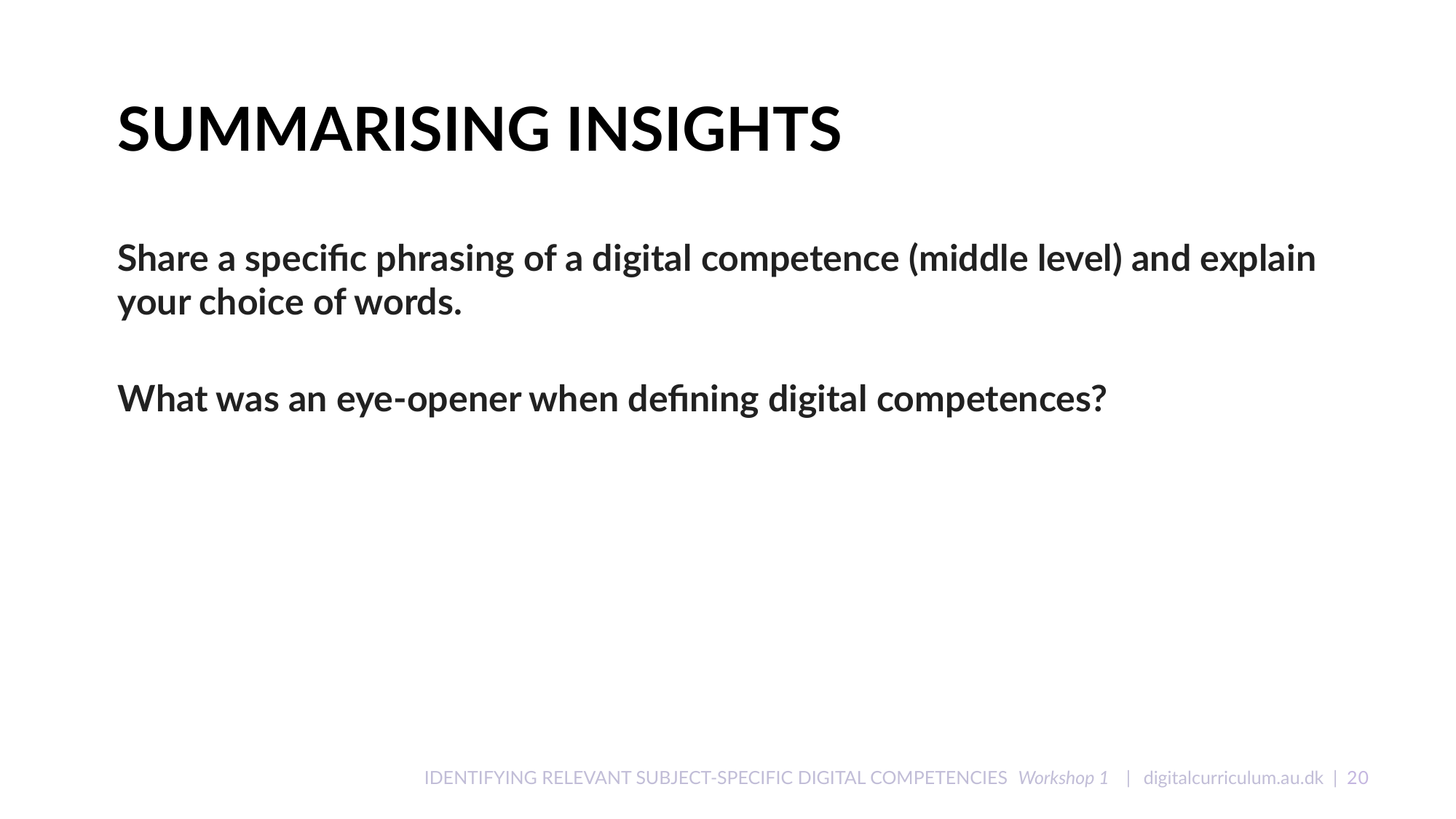

# Summarising insights
Share a specific phrasing of a digital competence (middle level) and explain your choice of words.
What was an eye-opener when defining digital competences?

20